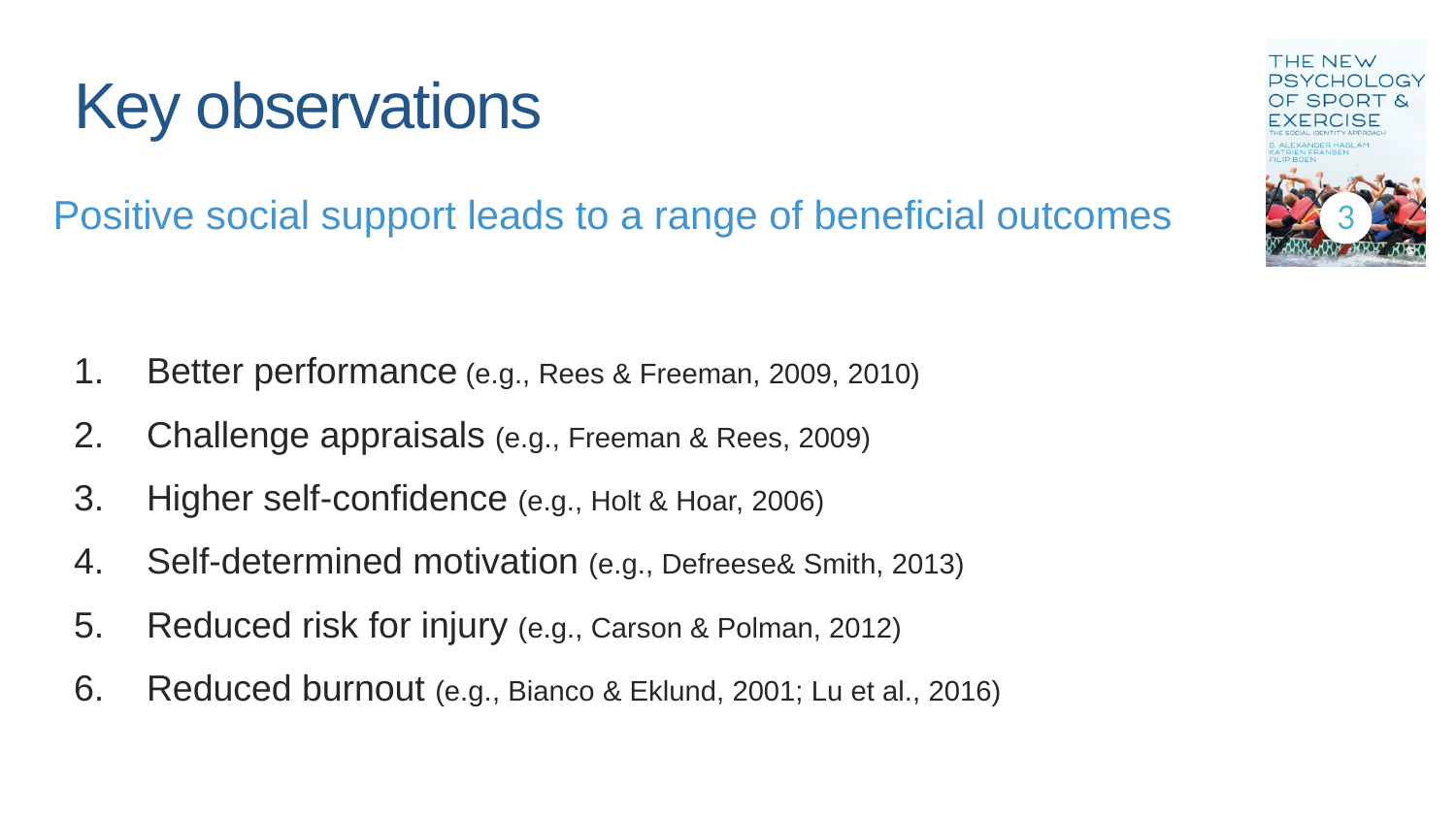

Key observations
3
Positive social support leads to a range of beneficial outcomes
Better performance (e.g., Rees & Freeman, 2009, 2010)
Challenge appraisals (e.g., Freeman & Rees, 2009)
Higher self-confidence (e.g., Holt & Hoar, 2006)
Self-determined motivation (e.g., Defreese& Smith, 2013)
Reduced risk for injury (e.g., Carson & Polman, 2012)
Reduced burnout (e.g., Bianco & Eklund, 2001; Lu et al., 2016)